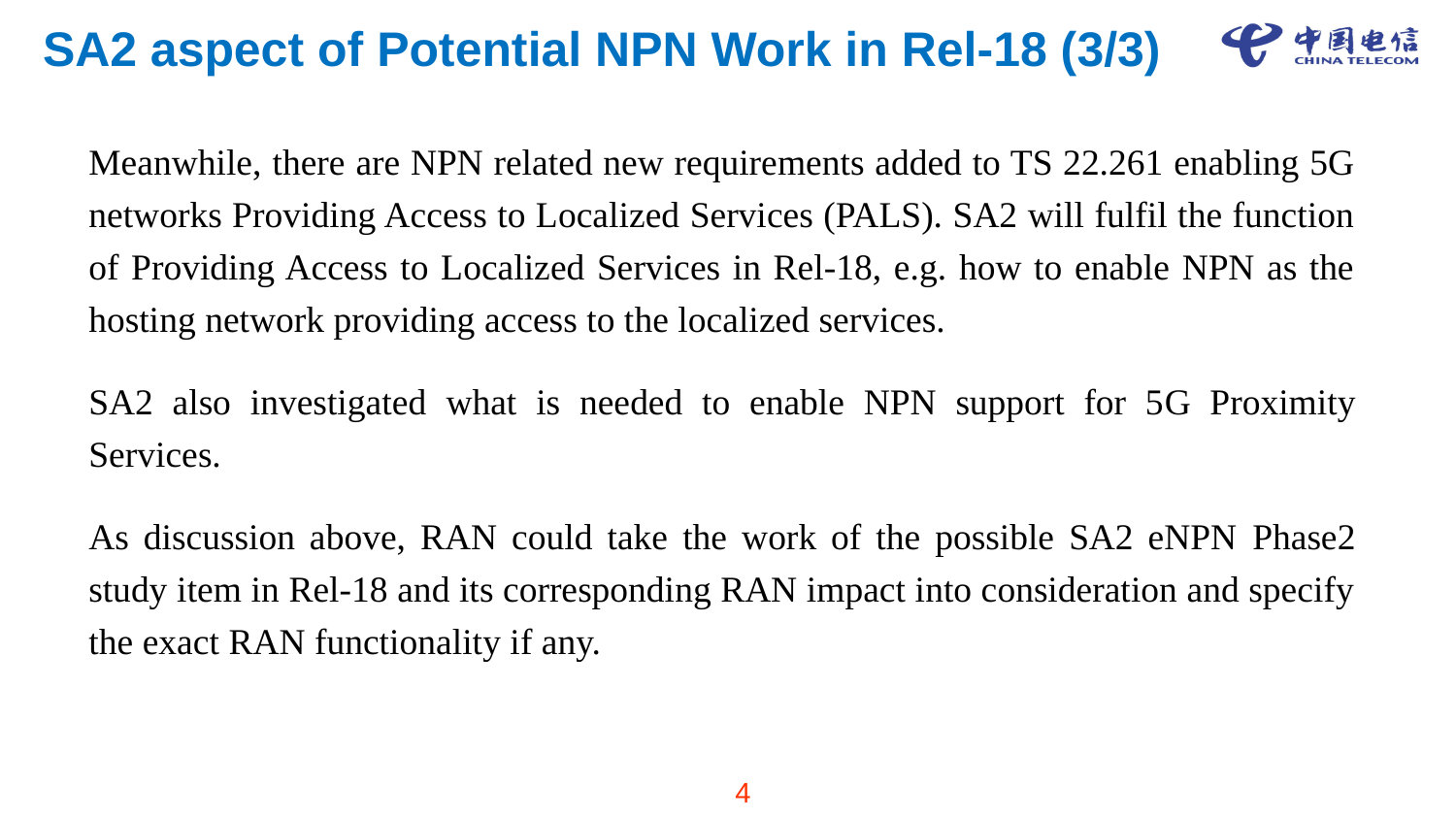

# SA2 aspect of Potential NPN Work in Rel-18 (3/3)
Meanwhile, there are NPN related new requirements added to TS 22.261 enabling 5G networks Providing Access to Localized Services (PALS). SA2 will fulfil the function of Providing Access to Localized Services in Rel-18, e.g. how to enable NPN as the hosting network providing access to the localized services.
SA2 also investigated what is needed to enable NPN support for 5G Proximity Services.
As discussion above, RAN could take the work of the possible SA2 eNPN Phase2 study item in Rel-18 and its corresponding RAN impact into consideration and specify the exact RAN functionality if any.
4